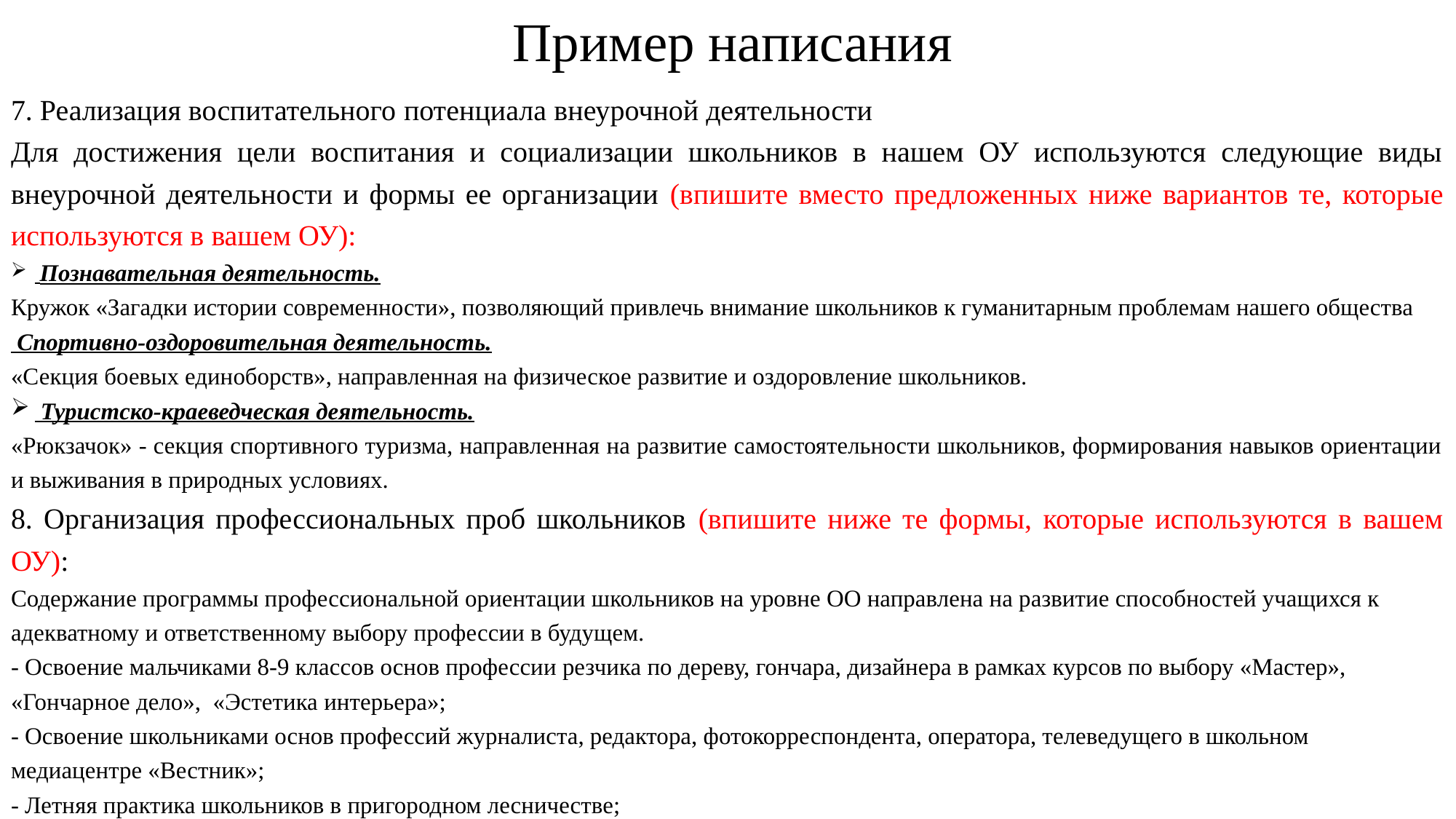

Пример написания
7. Реализация воспитательного потенциала внеурочной деятельности
Для достижения цели воспитания и социализации школьников в нашем ОУ используются следующие виды внеурочной деятельности и формы ее организации (впишите вместо предложенных ниже вариантов те, которые используются в вашем ОУ):
 Познавательная деятельность.
Кружок «Загадки истории современности», позволяющий привлечь внимание школьников к гуманитарным проблемам нашего общества
 Спортивно-оздоровительная деятельность.
«Секция боевых единоборств», направленная на физическое развитие и оздоровление школьников.
 Туристско-краеведческая деятельность.
«Рюкзачок» - секция спортивного туризма, направленная на развитие самостоятельности школьников, формирования навыков ориентации и выживания в природных условиях.
8. Организация профессиональных проб школьников (впишите ниже те формы, которые используются в вашем ОУ):
Содержание программы профессиональной ориентации школьников на уровне ОО направлена на развитие способностей учащихся к адекватному и ответственному выбору профессии в будущем.
- Освоение мальчиками 8-9 классов основ профессии резчика по дереву, гончара, дизайнера в рамках курсов по выбору «Мастер», «Гончарное дело»,  «Эстетика интерьера»;
- Освоение школьниками основ профессий журналиста, редактора, фотокорреспондента, оператора, телеведущего в школьном медиацентре «Вестник»;
- Летняя практика школьников в пригородном лесничестве;